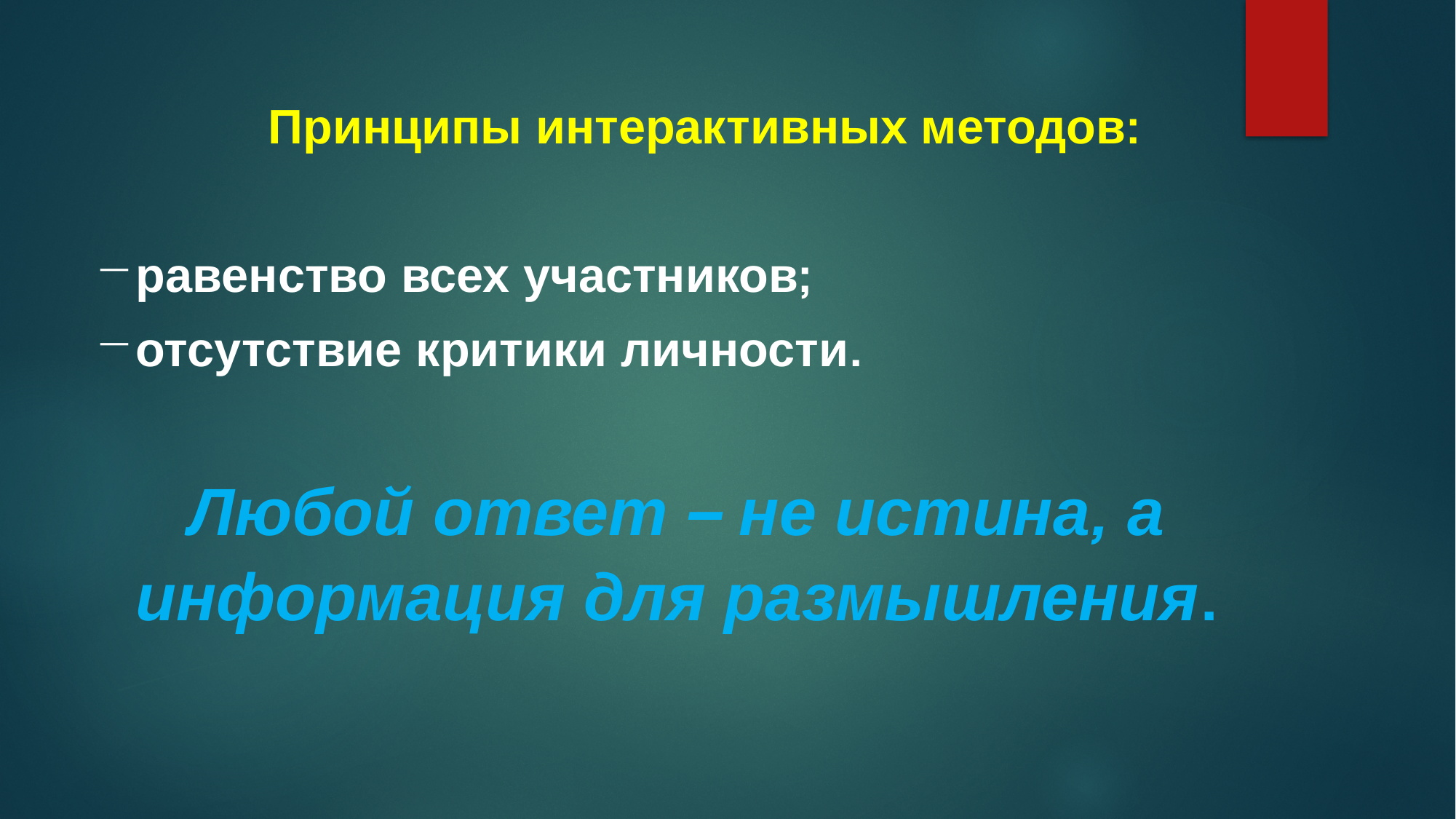

Принципы интерактивных методов:

равенство всех участников;
отсутствие критики личности.

Любой ответ – не истина, а информация для размышления.